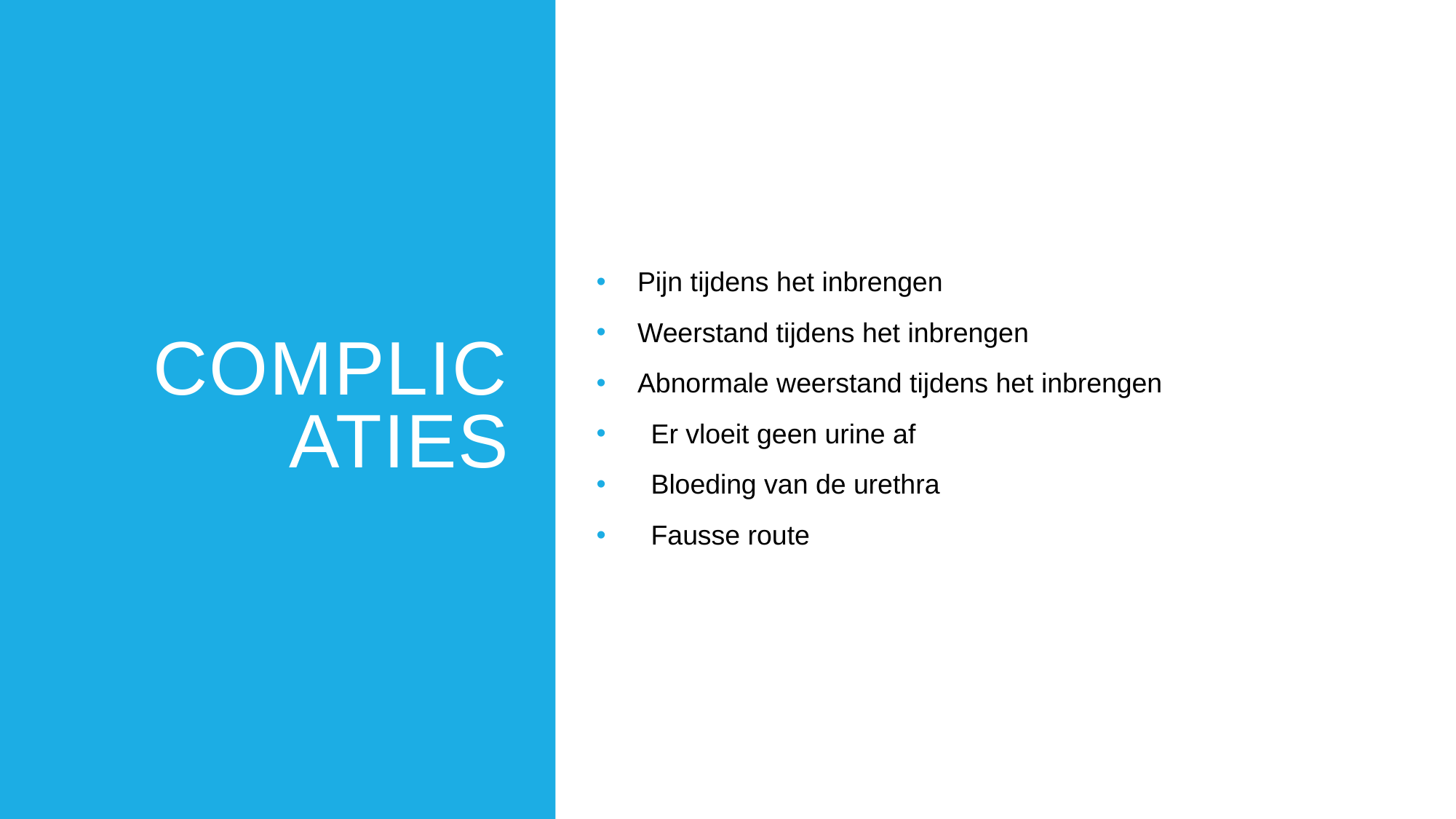

# complicaties
Pijn tijdens het inbrengen
Weerstand tijdens het inbrengen
Abnormale weerstand tijdens het inbrengen
Er vloeit geen urine af
Bloeding van de urethra
Fausse route